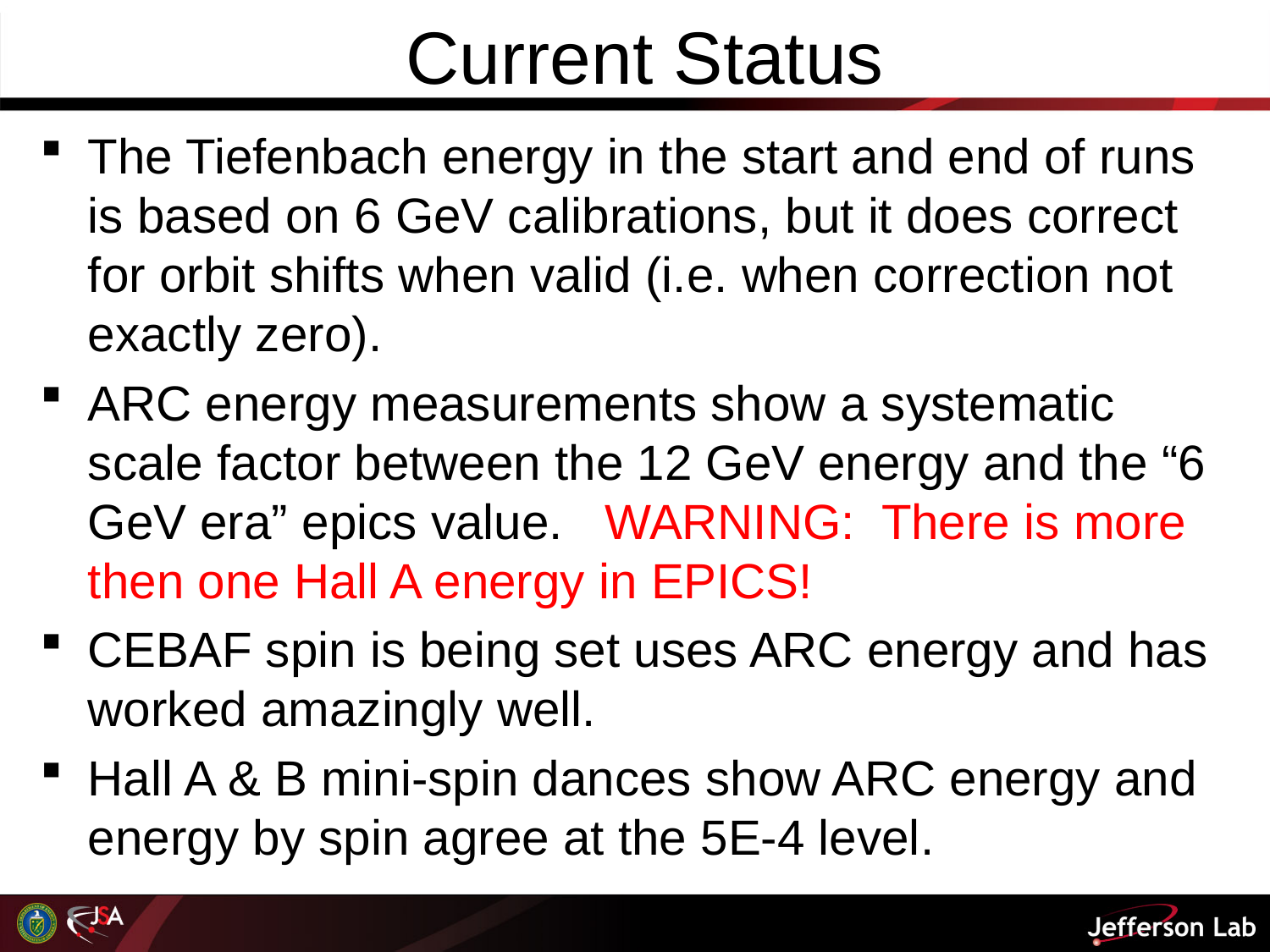

# Current Status
The Tiefenbach energy in the start and end of runs is based on 6 GeV calibrations, but it does correct for orbit shifts when valid (i.e. when correction not exactly zero).
ARC energy measurements show a systematic scale factor between the 12 GeV energy and the “6 GeV era” epics value.   WARNING:  There is more then one Hall A energy in EPICS!
CEBAF spin is being set uses ARC energy and has worked amazingly well.
Hall A & B mini-spin dances show ARC energy and energy by spin agree at the 5E-4 level.